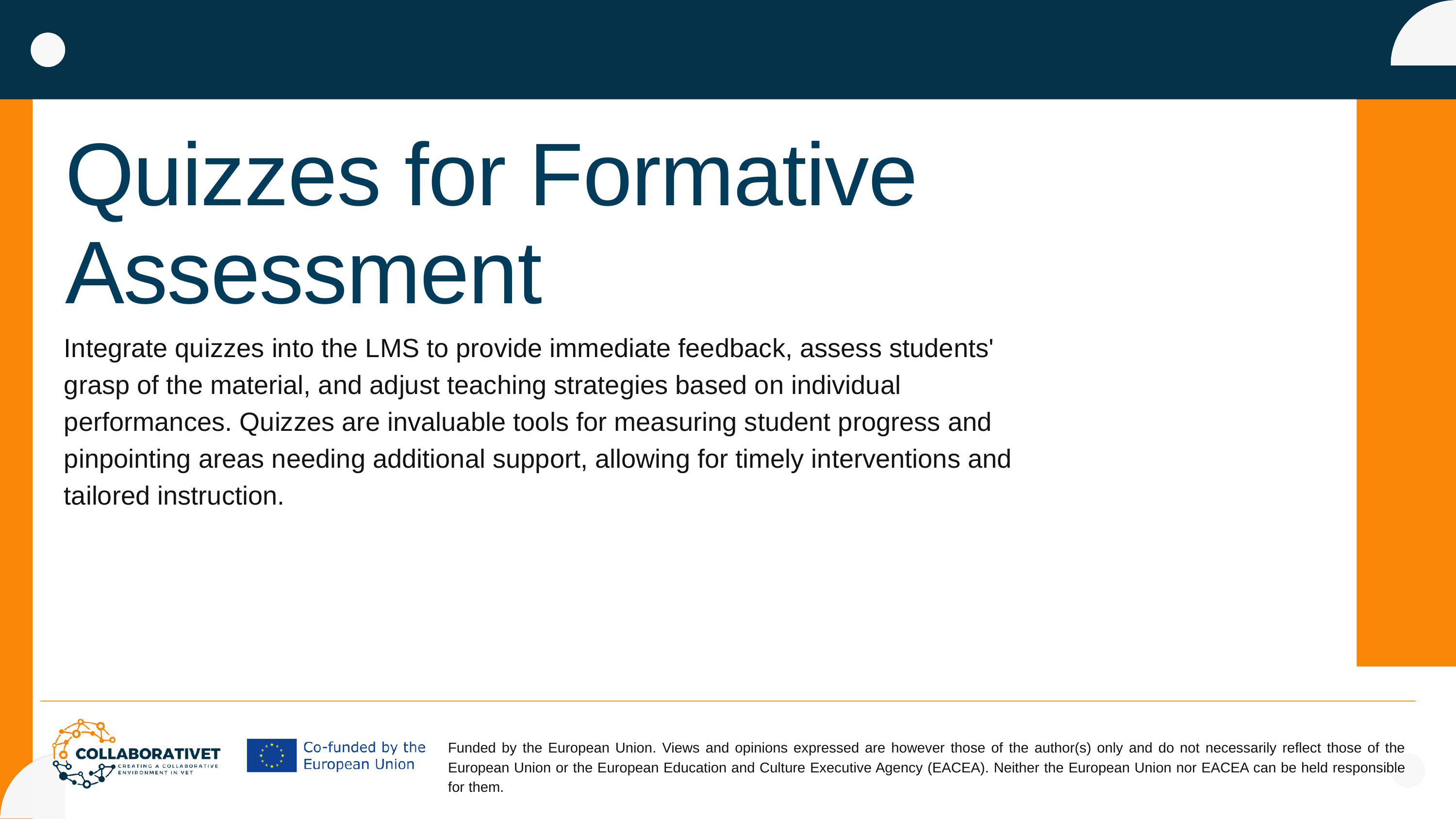

Quizzes for Formative Assessment
Integrate quizzes into the LMS to provide immediate feedback, assess students' grasp of the material, and adjust teaching strategies based on individual performances. Quizzes are invaluable tools for measuring student progress and pinpointing areas needing additional support, allowing for timely interventions and tailored instruction.

Funded by the European Union. Views and opinions expressed are however those of the author(s) only and do not necessarily reflect those of the European Union or the European Education and Culture Executive Agency (EACEA). Neither the European Union nor EACEA can be held responsible for them.